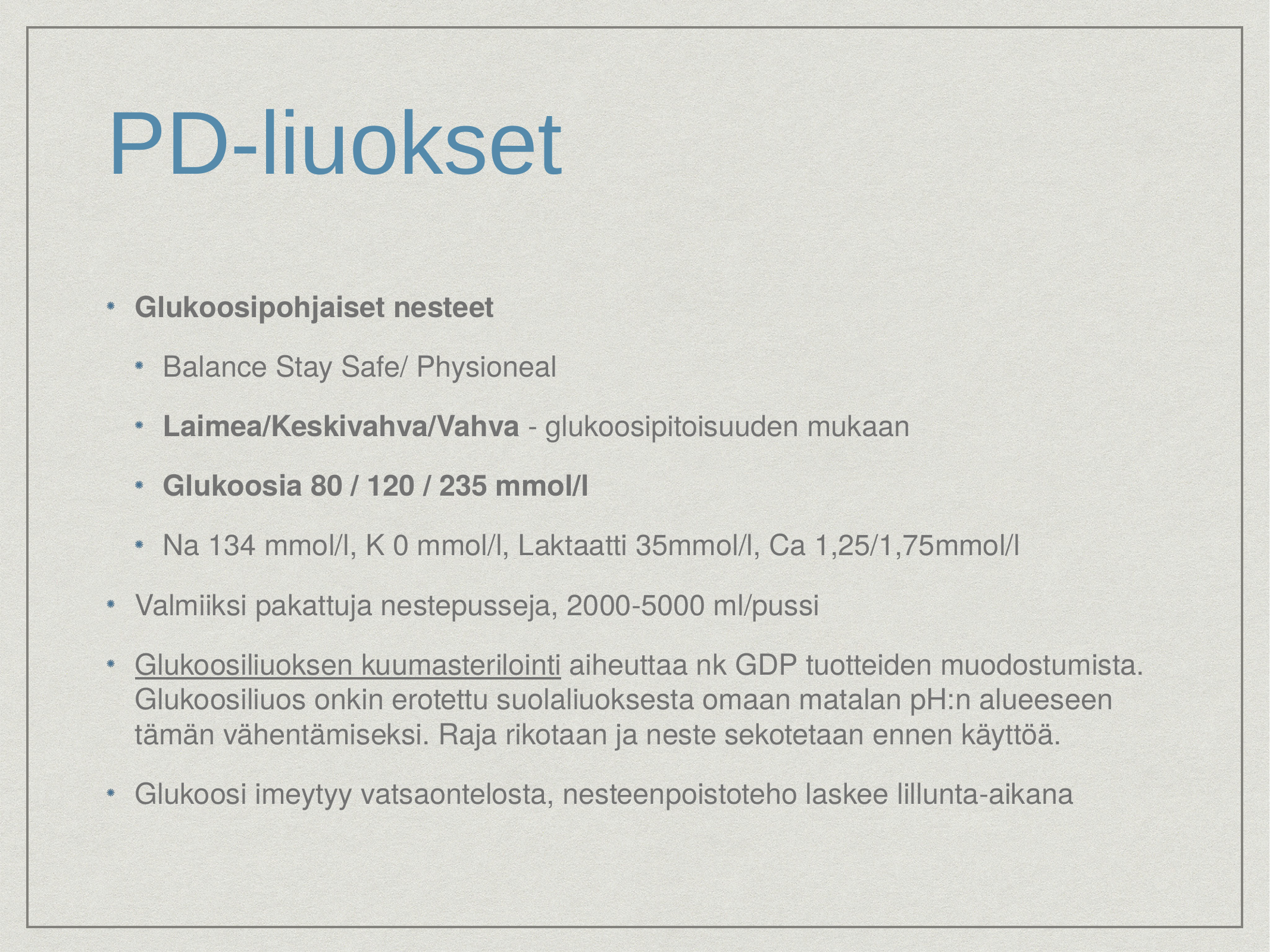

# PD-liuokset
Glukoosipohjaiset nesteet
Balance Stay Safe/ Physioneal
Laimea/Keskivahva/Vahva - glukoosipitoisuuden mukaan
Glukoosia 80 / 120 / 235 mmol/l
Na 134 mmol/l, K 0 mmol/l, Laktaatti 35mmol/l, Ca 1,25/1,75mmol/l
Valmiiksi pakattuja nestepusseja, 2000-5000 ml/pussi
Glukoosiliuoksen kuumasterilointi aiheuttaa nk GDP tuotteiden muodostumista. Glukoosiliuos onkin erotettu suolaliuoksesta omaan matalan pH:n alueeseen tämän vähentämiseksi. Raja rikotaan ja neste sekotetaan ennen käyttöä.
Glukoosi imeytyy vatsaontelosta, nesteenpoistoteho laskee lillunta-aikana